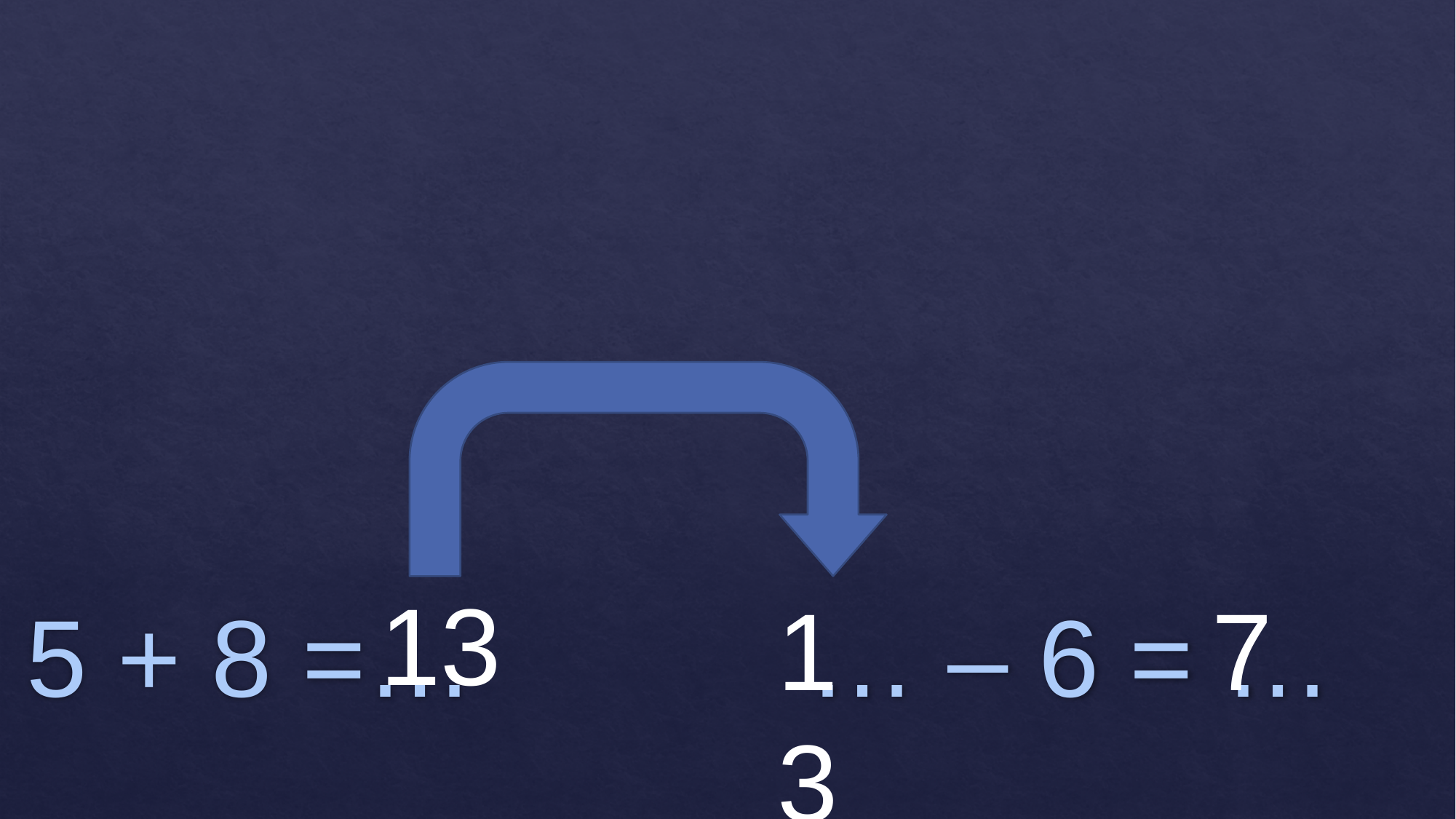

5 + 8 =…           … – 6 = …
13
13
7